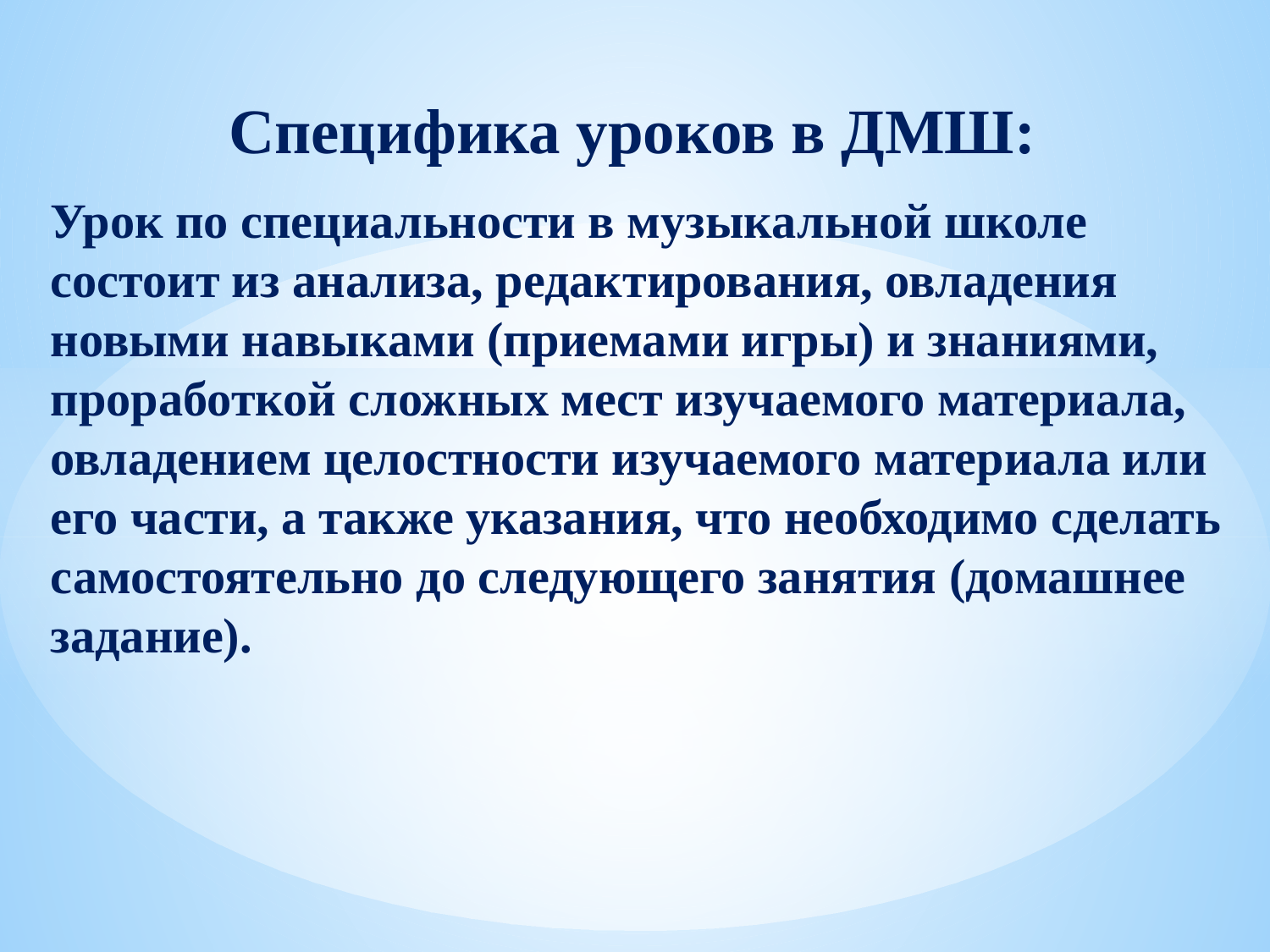

Специфика уроков в ДМШ:

Урок по специальности в музыкальной школе состоит из анализа, редактирования, овладения новыми навыками (приемами игры) и знаниями, проработкой сложных мест изучаемого материала, овладением целостности изучаемого материала или его части, а также указания, что необходимо сделать самостоятельно до следующего занятия (домашнее задание).